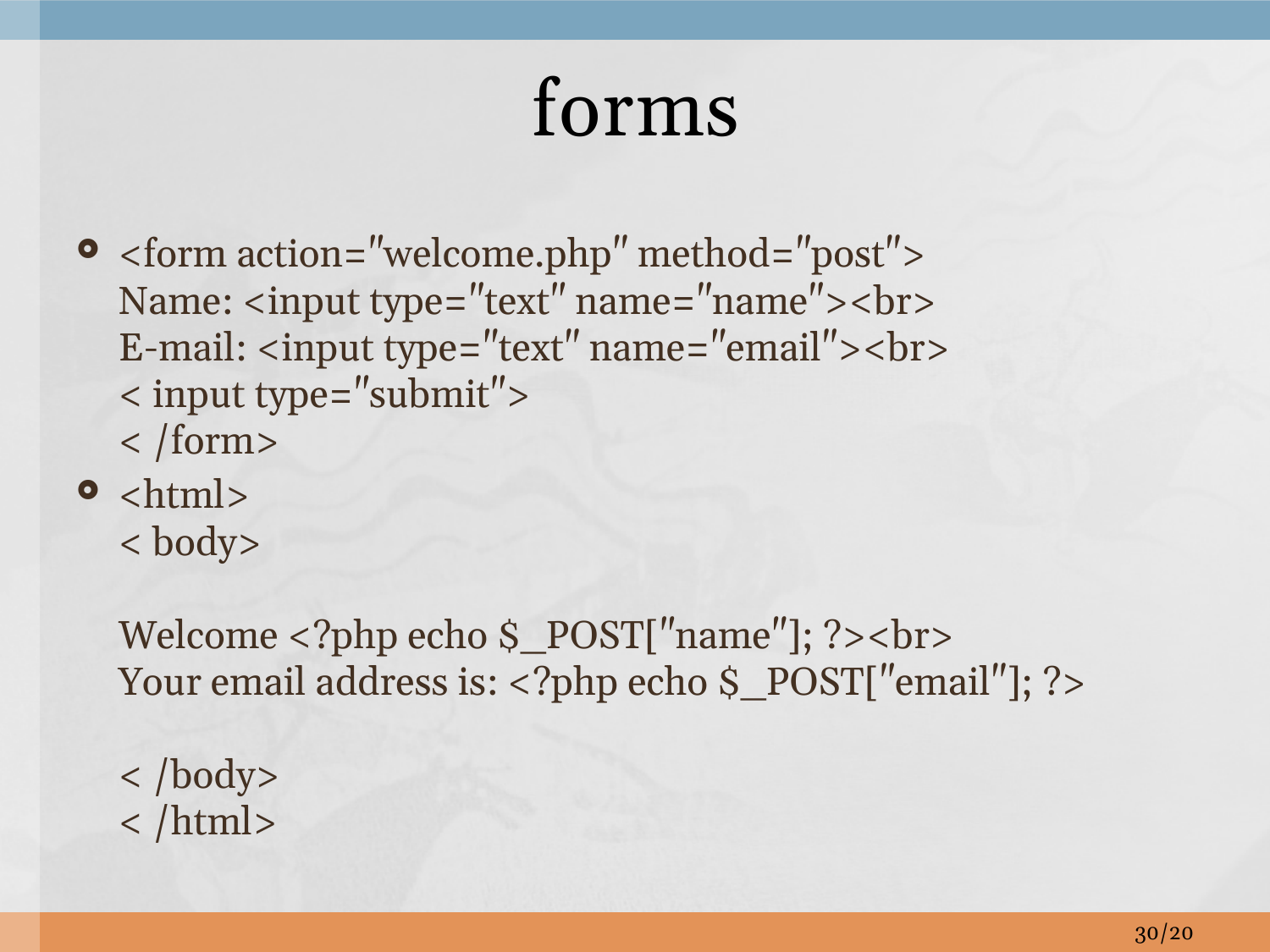

# forms
<form action="welcome.php" method="post">
Name: <input type="text" name="name"><br>
E-mail: <input type="text" name="email"><br>
< input type="submit">
< /form>
<html>
< body>
Welcome <?php echo $_POST["name"]; ?><br>
Your email address is: <?php echo $_POST["email"]; ?>
< /body>
< /html>
30/20